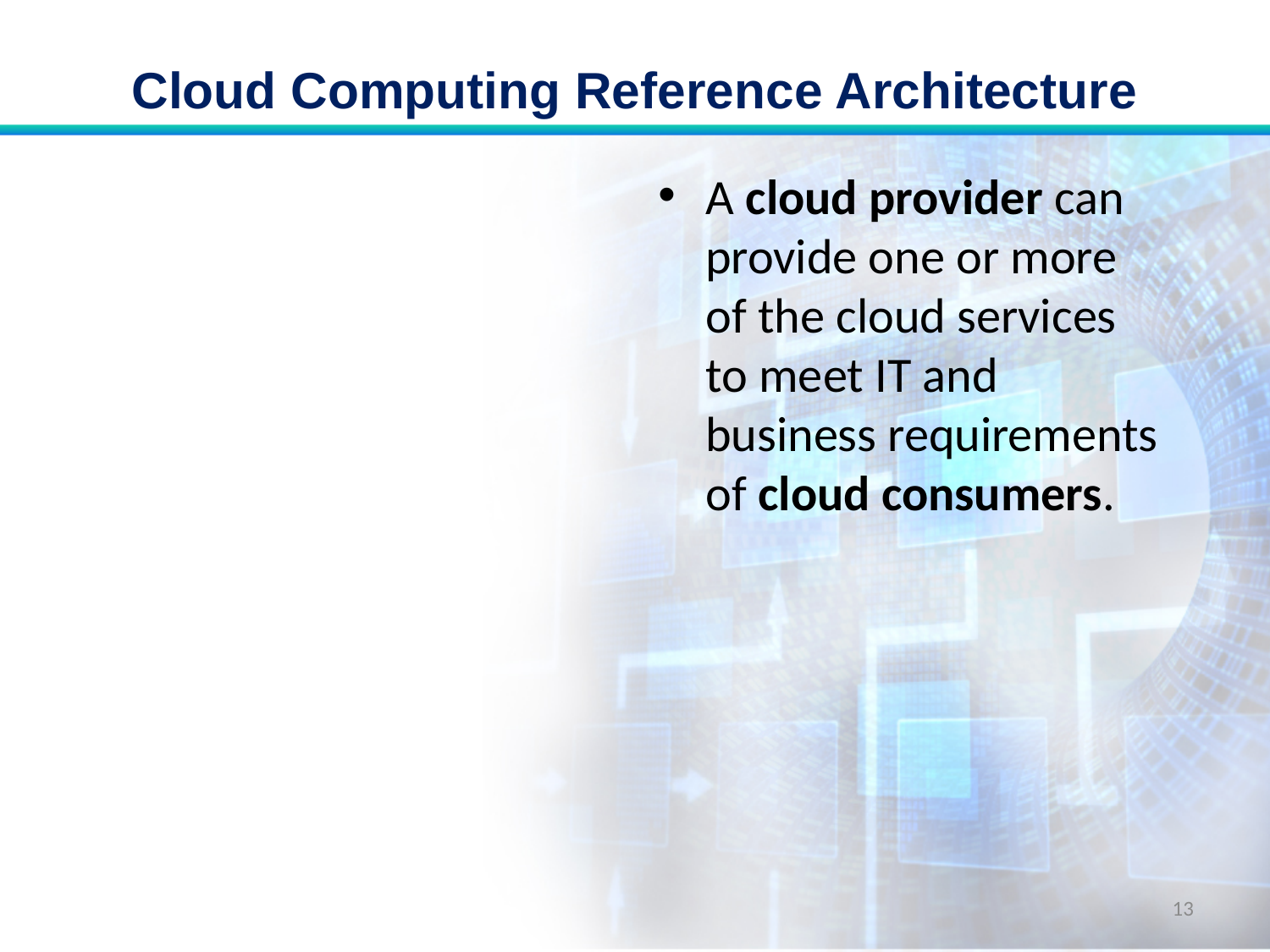

# Cloud Computing Reference Architecture
A cloud provider can provide one or more of the cloud services to meet IT and business requirements of cloud consumers.
13